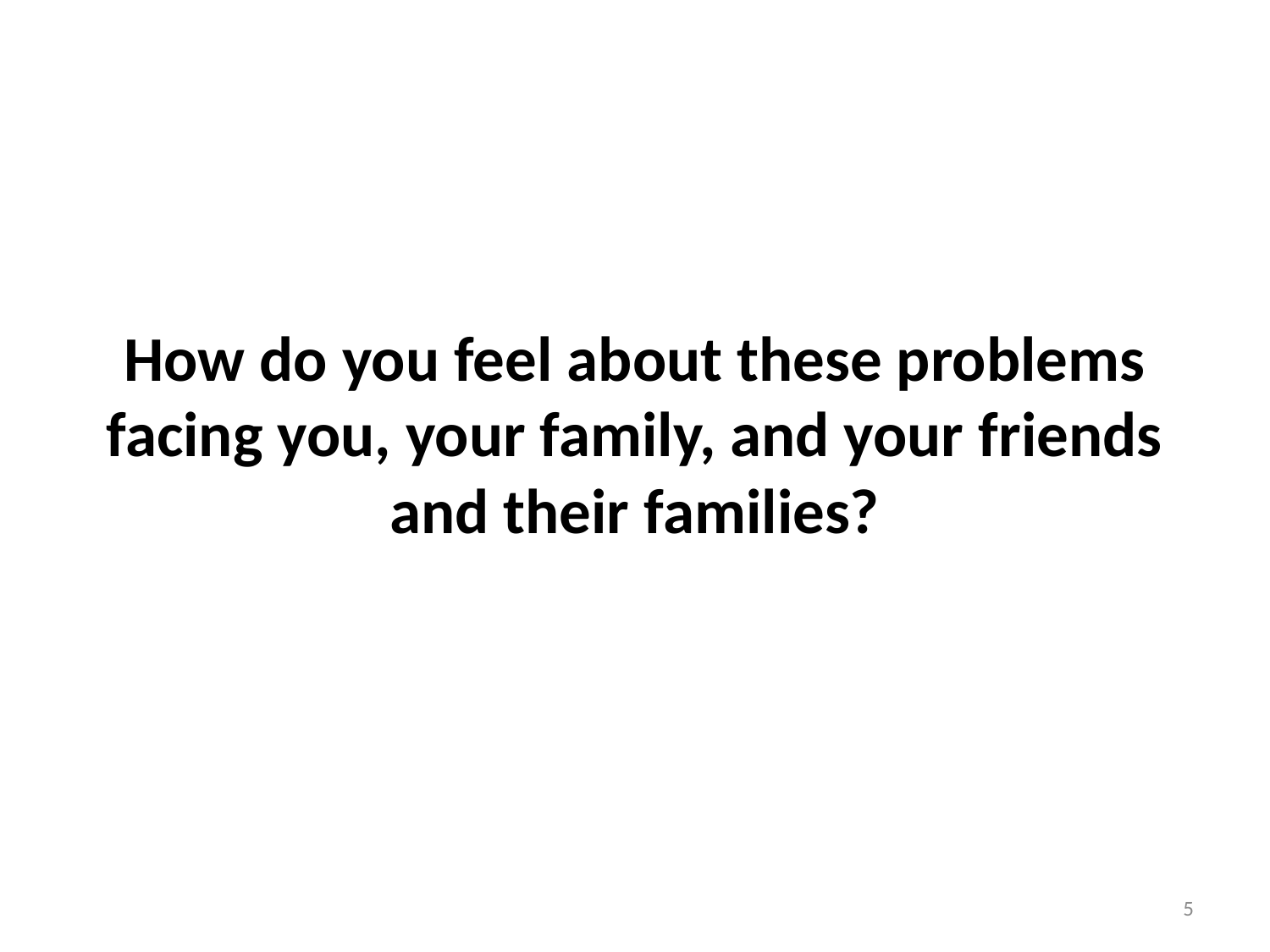

How do you feel about these problems facing you, your family, and your friends and their families?

5